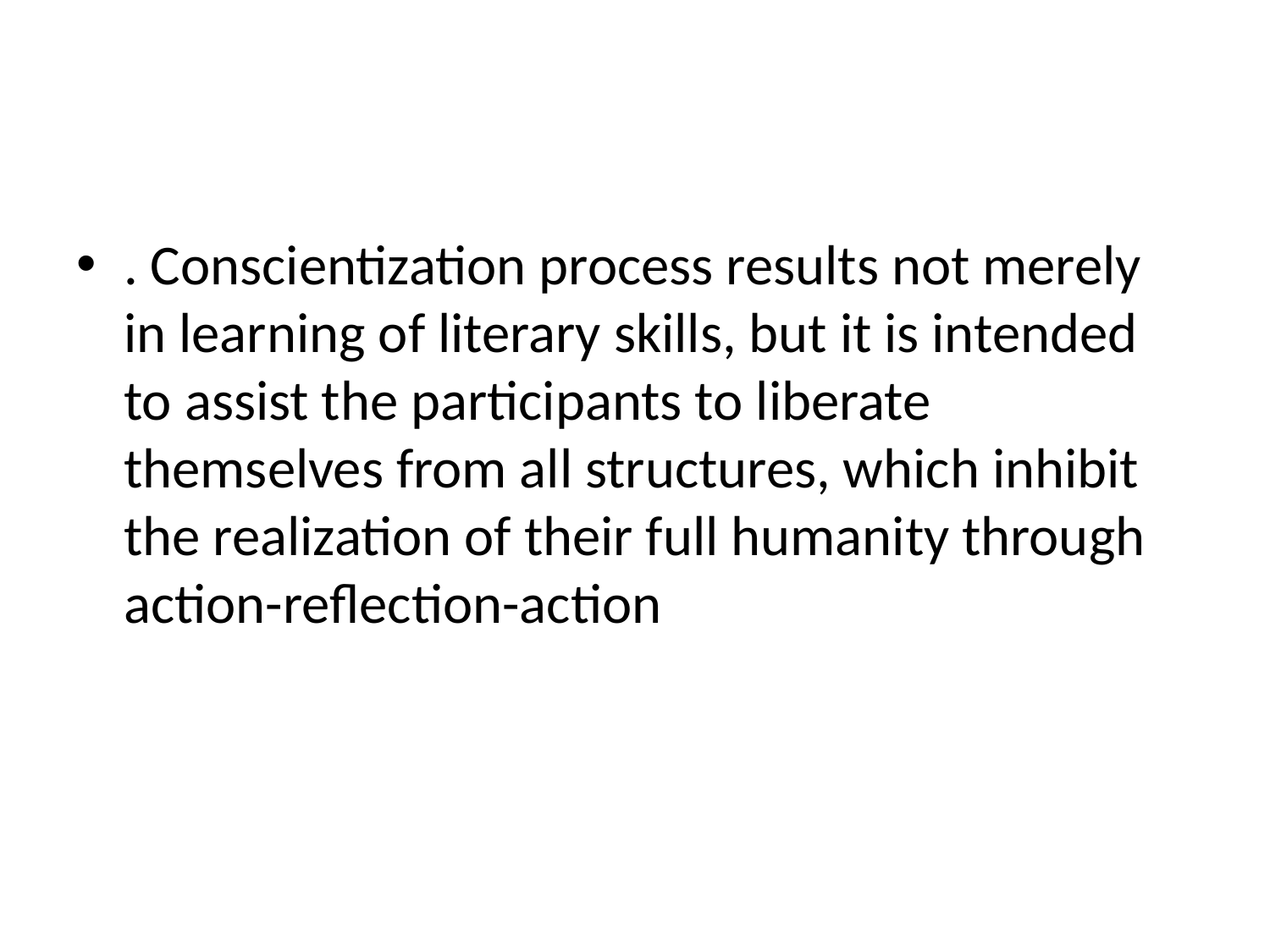

#
. Conscientization process results not merely in learning of literary skills, but it is intended to assist the participants to liberate themselves from all structures, which inhibit the realization of their full humanity through action-reflection-action